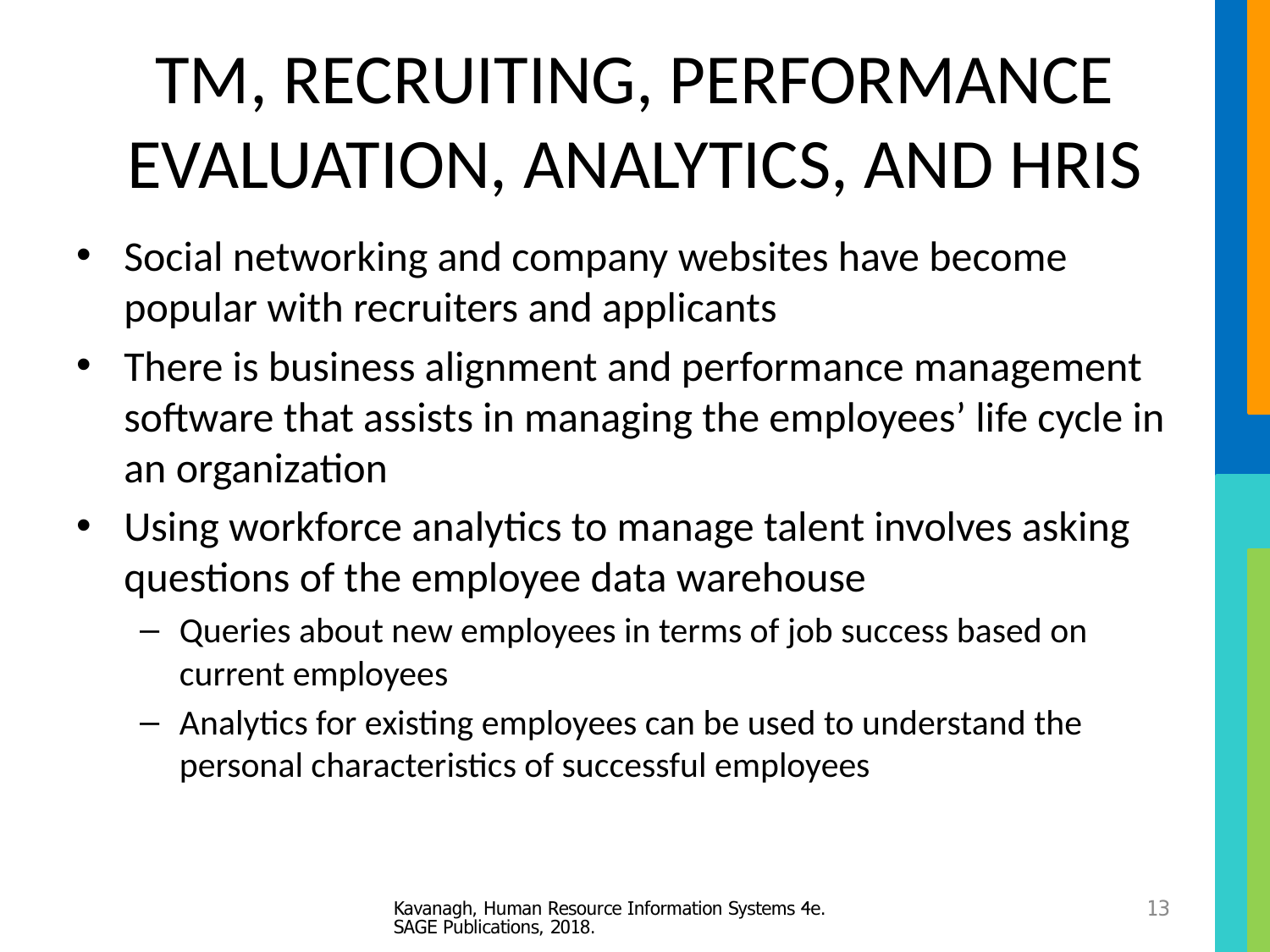

# TM, RECRUITING, PERFORMANCE EVALUATION, ANALYTICS, AND HRIS
Social networking and company websites have become popular with recruiters and applicants
There is business alignment and performance management software that assists in managing the employees’ life cycle in an organization
Using workforce analytics to manage talent involves asking questions of the employee data warehouse
Queries about new employees in terms of job success based on current employees
Analytics for existing employees can be used to understand the personal characteristics of successful employees
Kavanagh, Human Resource Information Systems 4e. SAGE Publications, 2018.
13